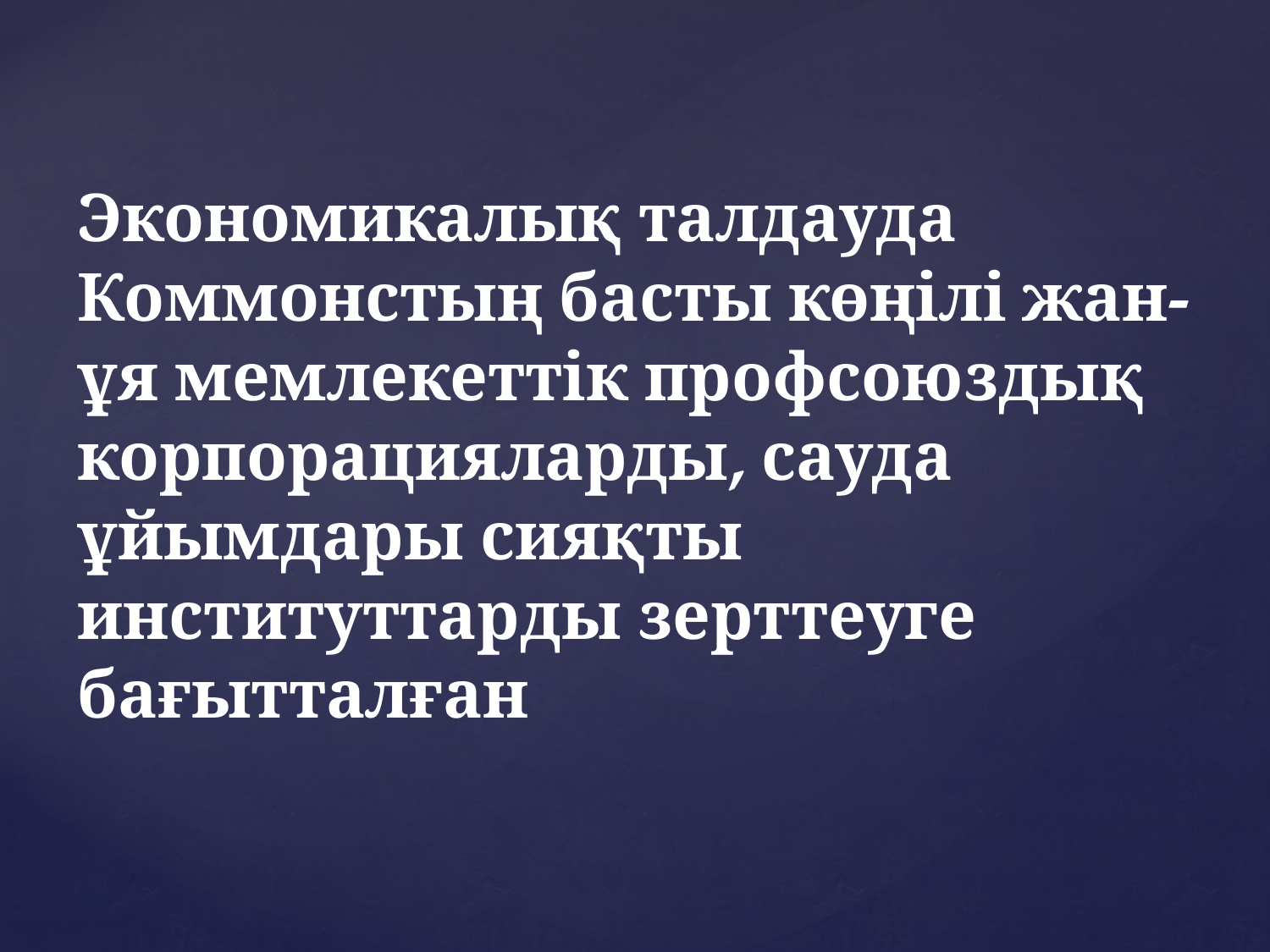

Экономикалық талдауда Коммонстың басты көңілі жан-ұя мемлекеттік профсоюздық корпорацияларды, сауда ұйымдары сияқты институттарды зерттеуге бағытталған